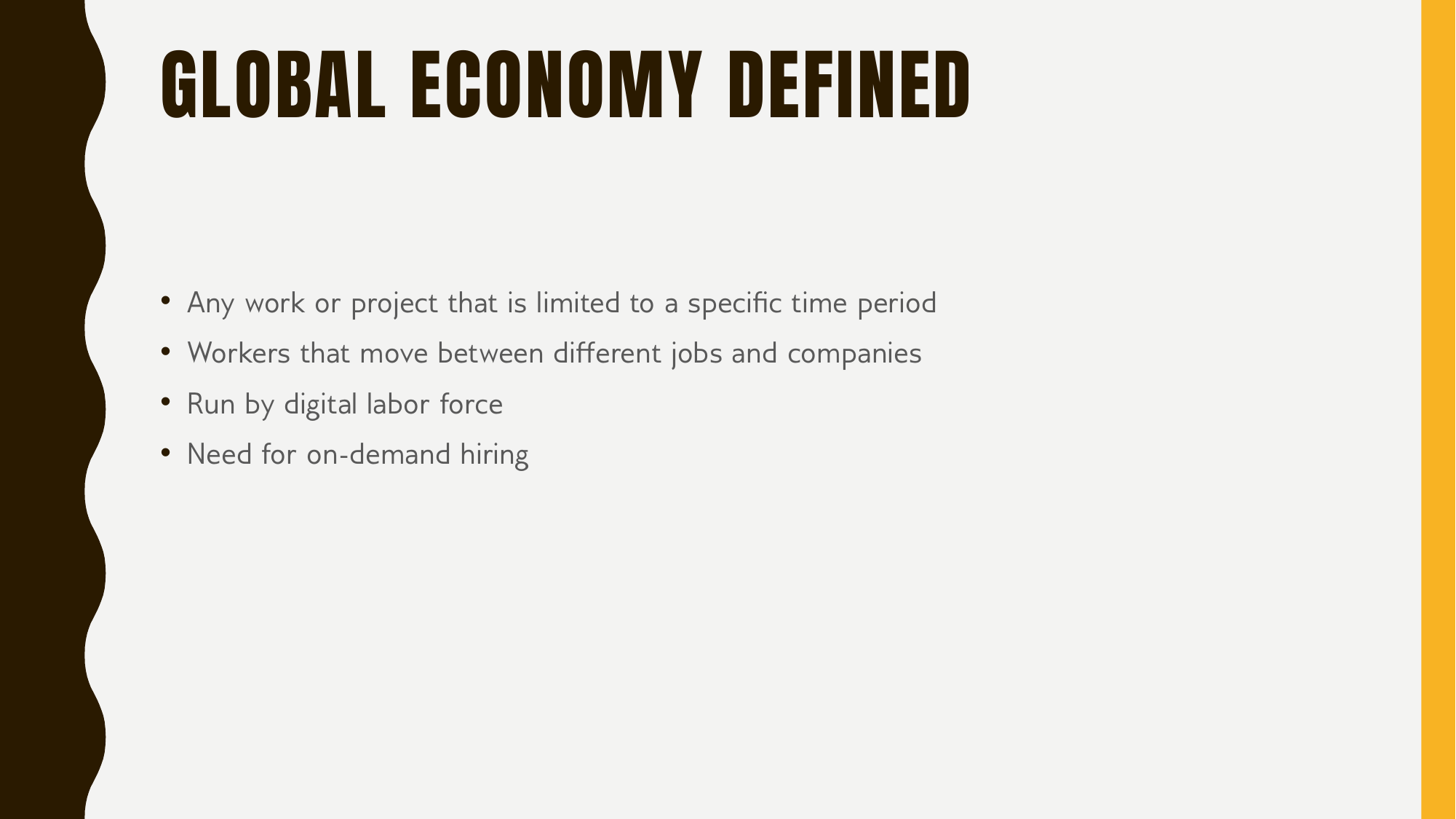

# Global Economy Defined
Any work or project that is limited to a specific time period
Workers that move between different jobs and companies
Run by digital labor force
Need for on-demand hiring